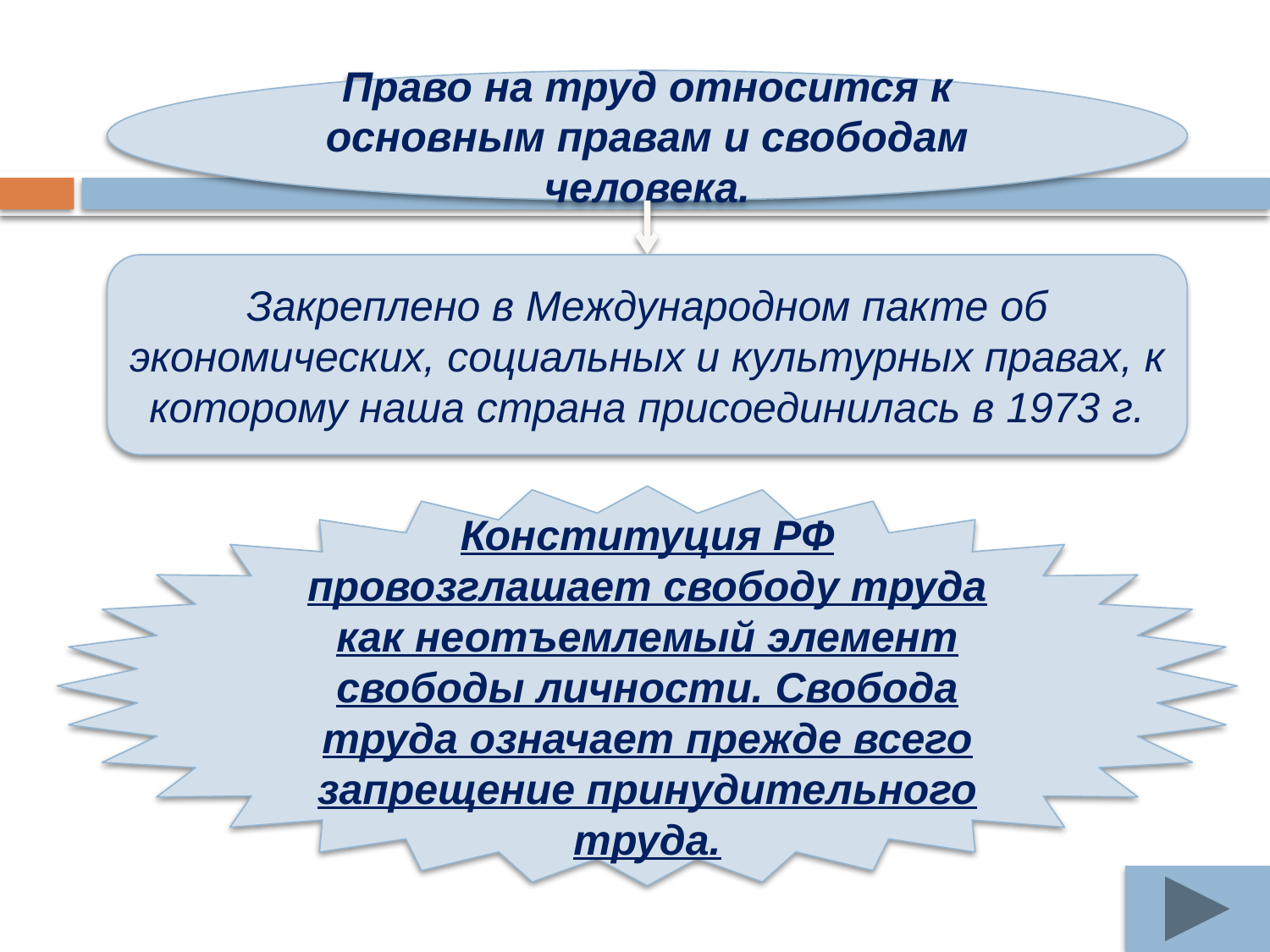

Право на труд относится к основным правам и свободам человека.
Закреплено в Международном пакте об экономических, социальных и культурных правах, к которому наша страна присоединилась в 1973 г.
Конституция РФ провозглашает свободу труда как неотъемлемый элемент свободы личности. Свобода труда означает прежде всего запрещение принудительного труда.